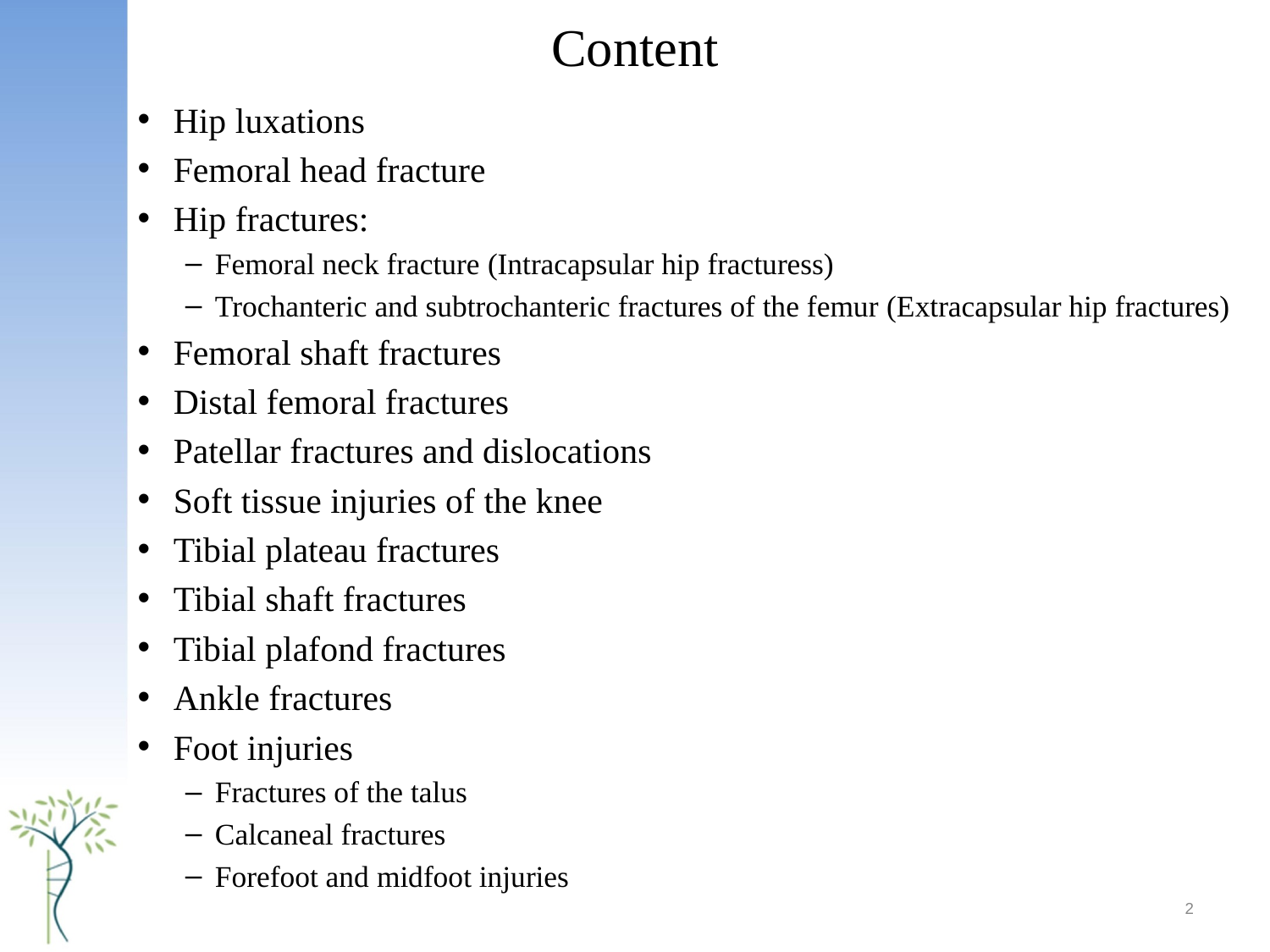

# Content
Hip luxations
Femoral head fracture
Hip fractures:
Femoral neck fracture (Intracapsular hip fracturess)
Trochanteric and subtrochanteric fractures of the femur (Extracapsular hip fractures)
Femoral shaft fractures
Distal femoral fractures
Patellar fractures and dislocations
Soft tissue injuries of the knee
Tibial plateau fractures
Tibial shaft fractures
Tibial plafond fractures
Ankle fractures
Foot injuries
Fractures of the talus
Calcaneal fractures
Forefoot and midfoot injuries

2